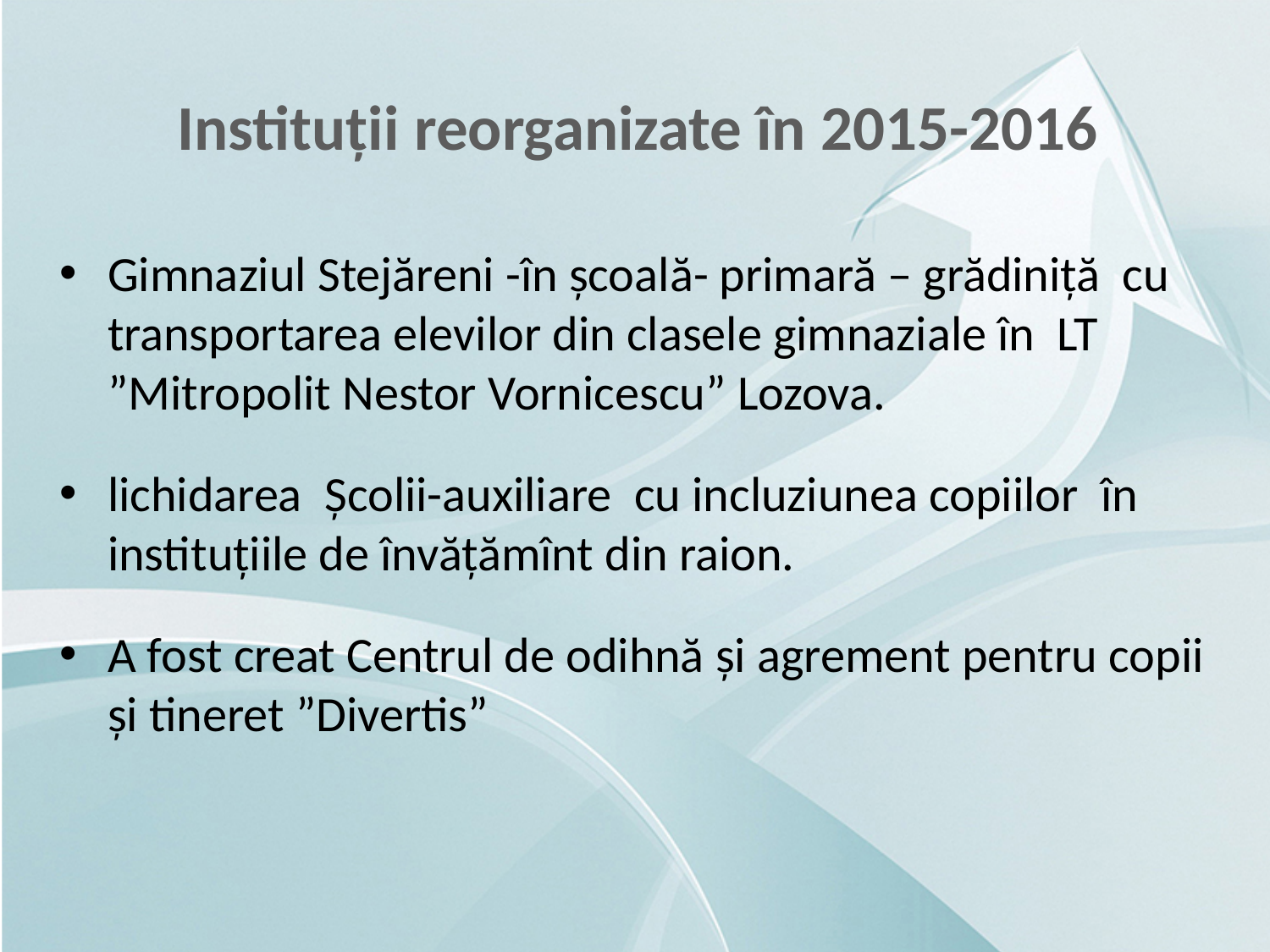

Instituții reorganizate în 2015-2016
Gimnaziul Stejăreni -în școală- primară – grădiniță  cu transportarea elevilor din clasele gimnaziale în  LT ”Mitropolit Nestor Vornicescu” Lozova.
lichidarea  Școlii-auxiliare  cu incluziunea copiilor  în instituțiile de învățămînt din raion.
A fost creat Centrul de odihnă și agrement pentru copii și tineret ”Divertis”